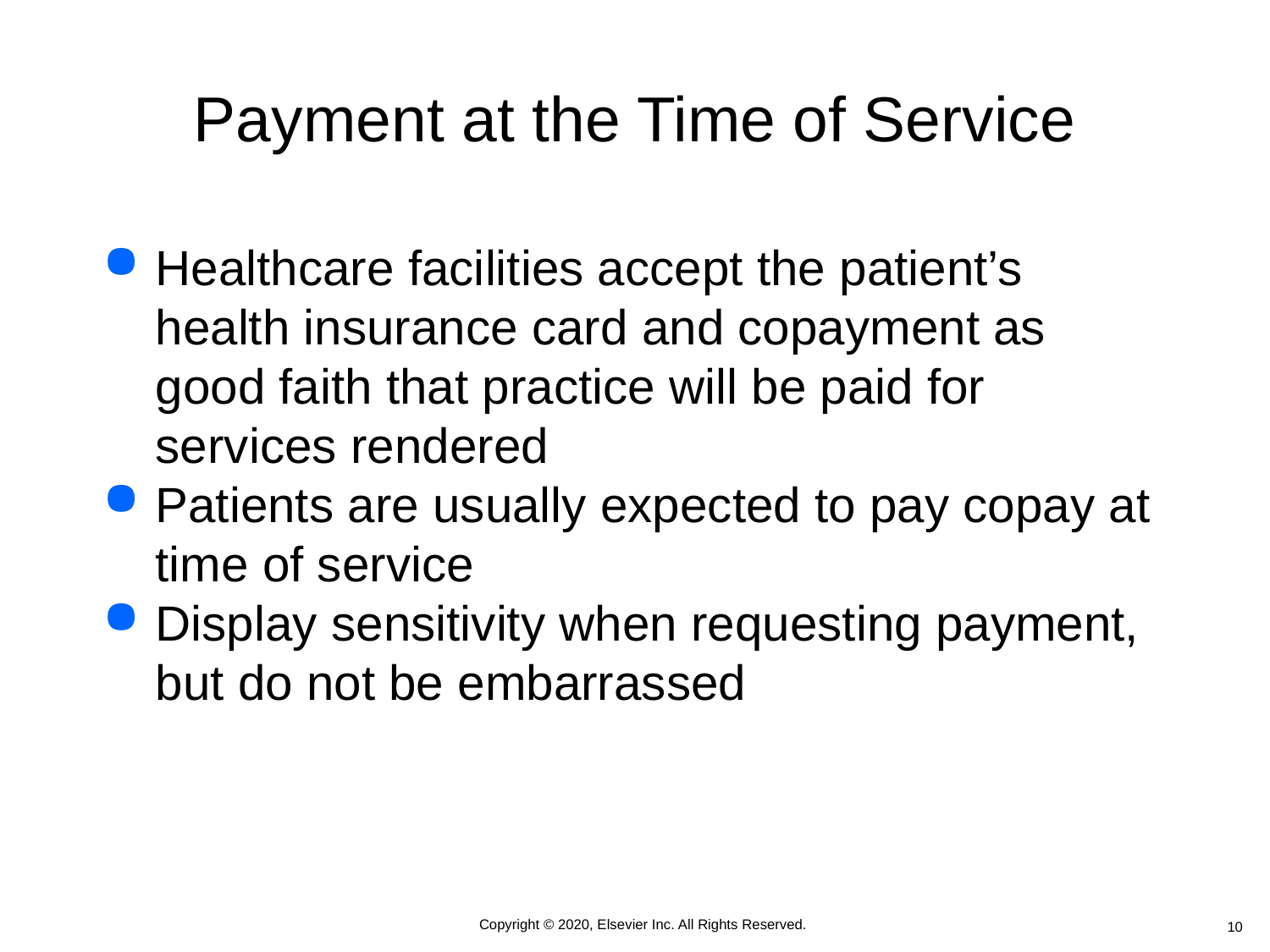

# Payment at the Time of Service
Healthcare facilities accept the patient’s health insurance card and copayment as good faith that practice will be paid for services rendered
Patients are usually expected to pay copay at time of service
Display sensitivity when requesting payment, but do not be embarrassed